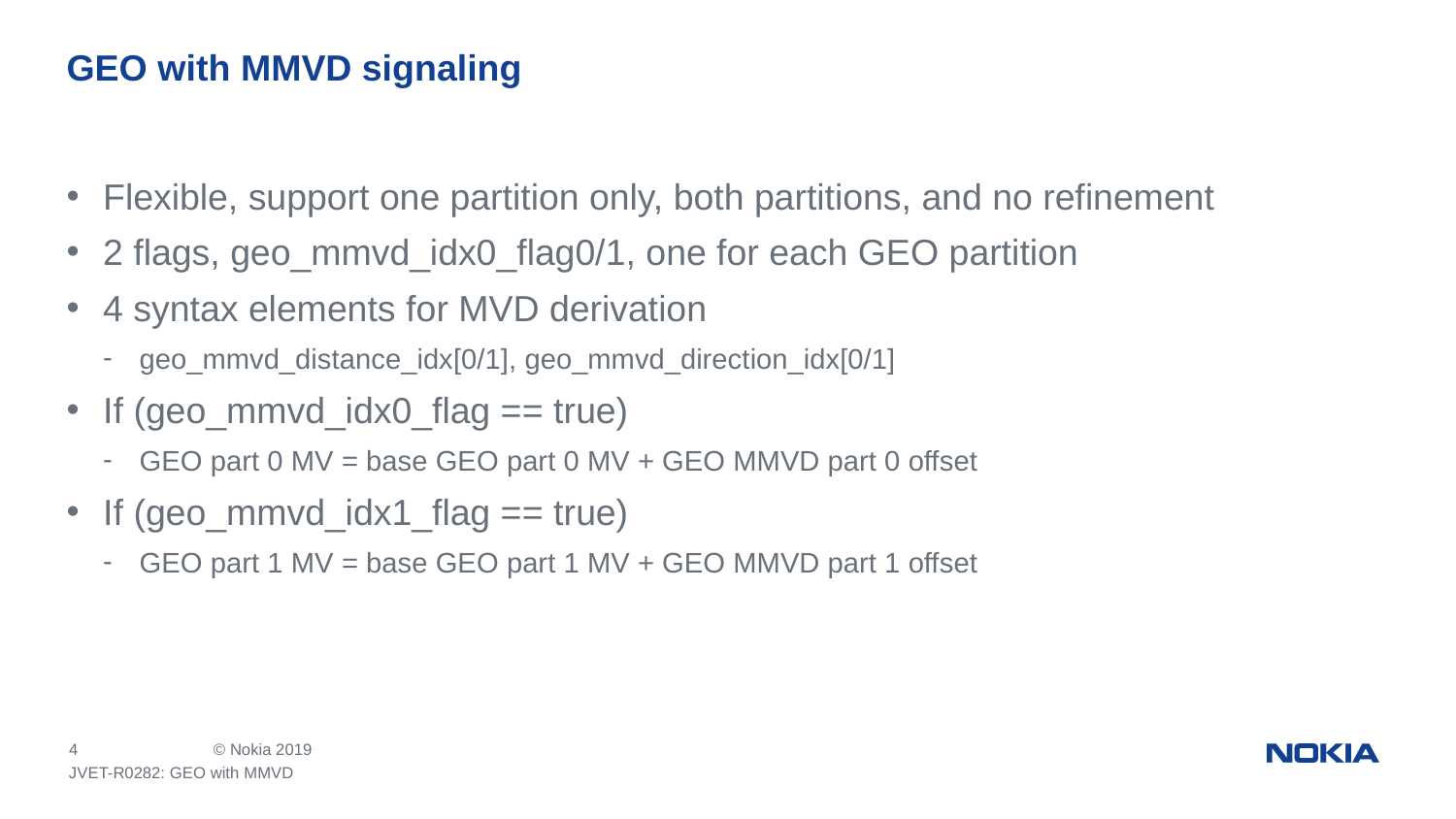

# GEO with MMVD signaling
Flexible, support one partition only, both partitions, and no refinement
2 flags, geo_mmvd_idx0_flag0/1, one for each GEO partition
4 syntax elements for MVD derivation
geo_mmvd_distance_idx[0/1], geo_mmvd_direction_idx[0/1]
If (geo_mmvd_idx0_flag == true)
GEO part 0 MV = base GEO part 0 MV + GEO MMVD part 0 offset
If (geo_mmvd_idx1_flag == true)
GEO part 1 MV = base GEO part 1 MV + GEO MMVD part 1 offset

JVET-R0282: GEO with MMVD